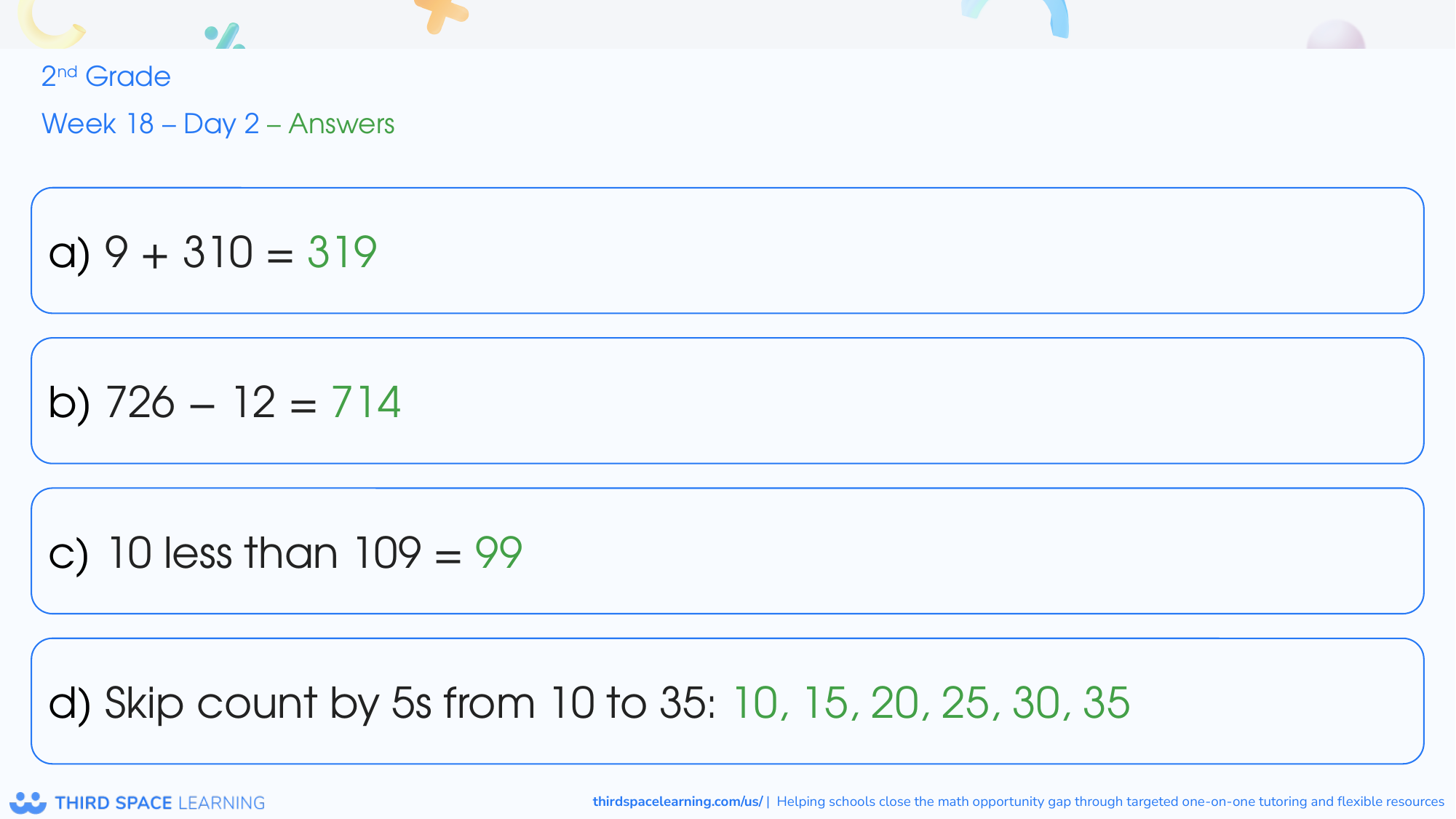

2nd Grade
Week 18 – Day 2 – Answers
9 + 310 = 319
726 − 12 = 714
10 less than 109 = 99
Skip count by 5s from 10 to 35: 10, 15, 20, 25, 30, 35